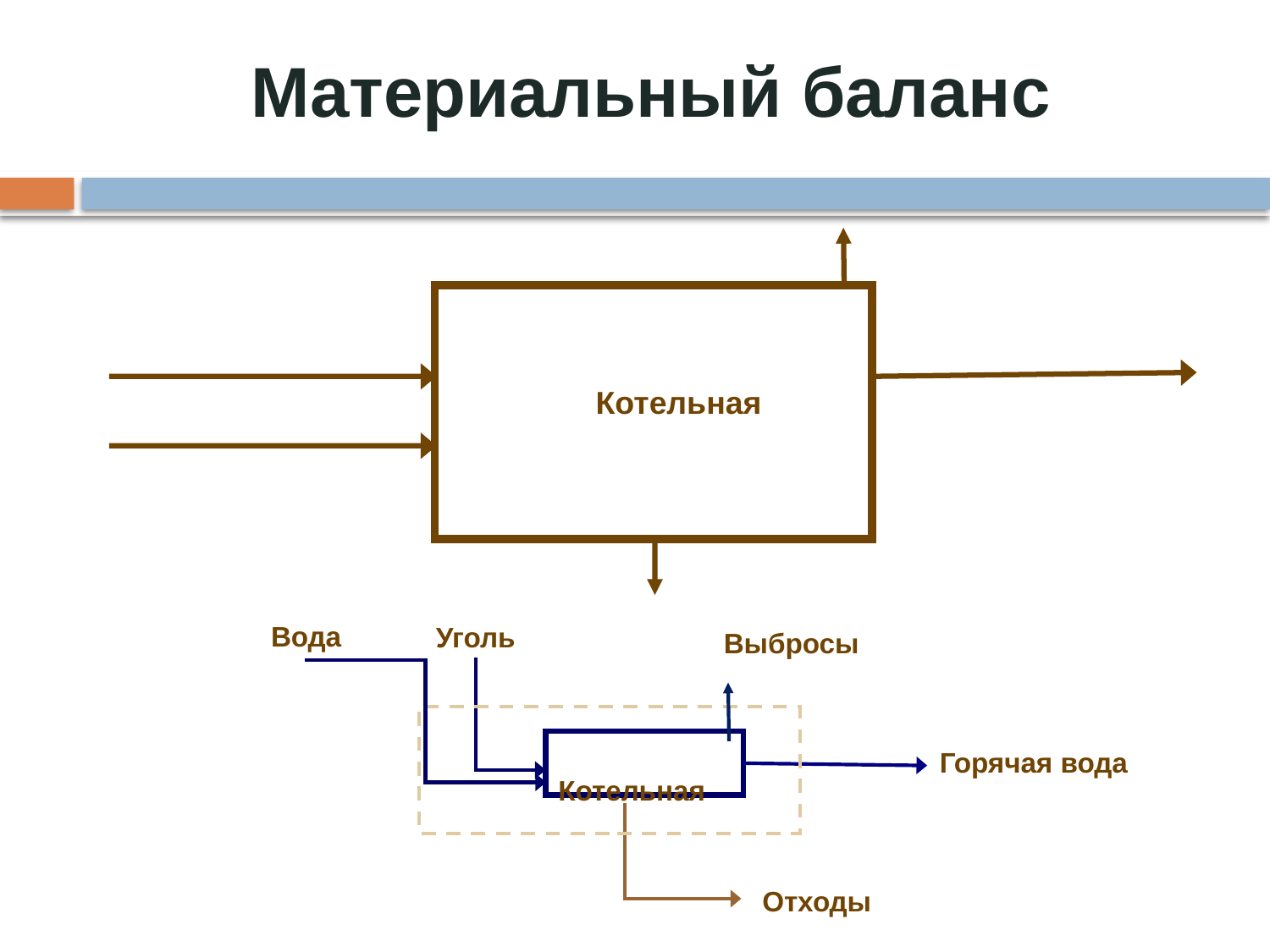

# Материальный баланс

Котельная

Выбросы

Вода
Уголь

  Котельная
Горячая вода
Отходы